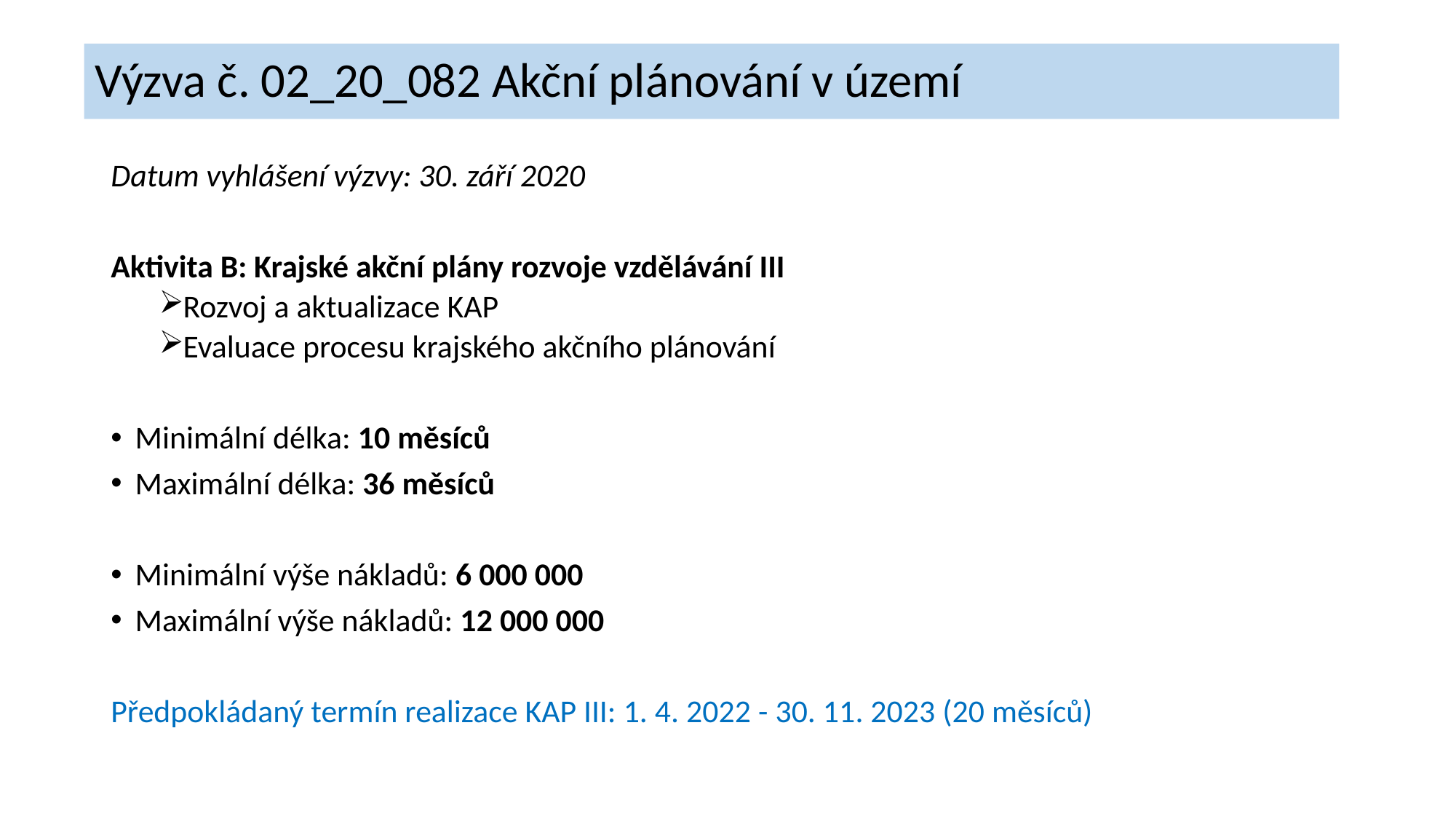

# Výzva č. 02_20_082 Akční plánování v území
Datum vyhlášení výzvy: 30. září 2020

Aktivita B: Krajské akční plány rozvoje vzdělávání III
Rozvoj a aktualizace KAP
Evaluace procesu krajského akčního plánování

Minimální délka: 10 měsíců
Maximální délka: 36 měsíců

Minimální výše nákladů: 6 000 000
Maximální výše nákladů: 12 000 000

Předpokládaný termín realizace KAP III: 1. 4. 2022 - 30. 11. 2023 (20 měsíců)